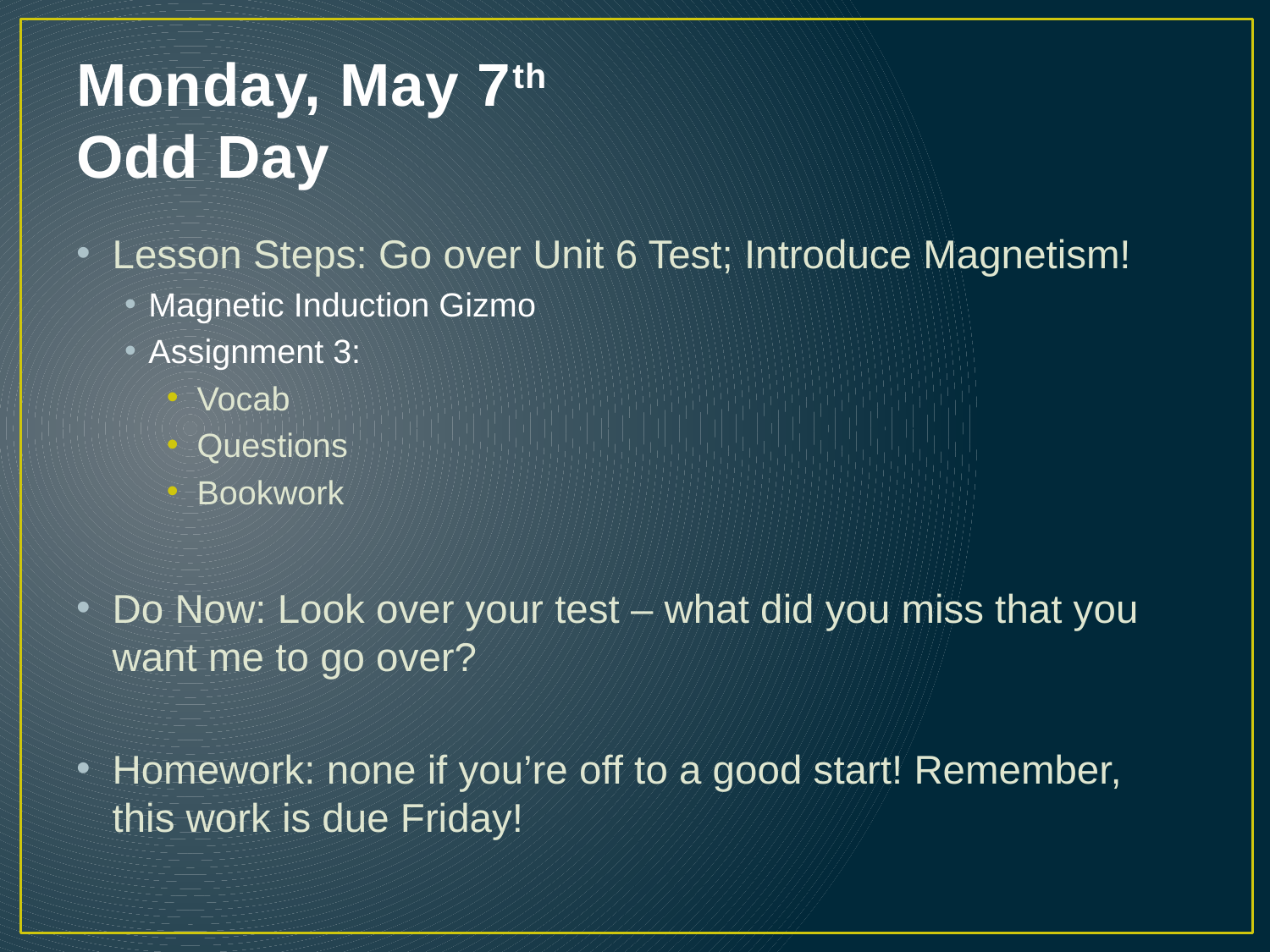

# Monday, May 7th Odd Day
Lesson Steps: Go over Unit 6 Test; Introduce Magnetism!
Magnetic Induction Gizmo
Assignment 3:
Vocab
Questions
Bookwork

Do Now: Look over your test – what did you miss that you want me to go over?

Homework: none if you’re off to a good start! Remember, this work is due Friday!